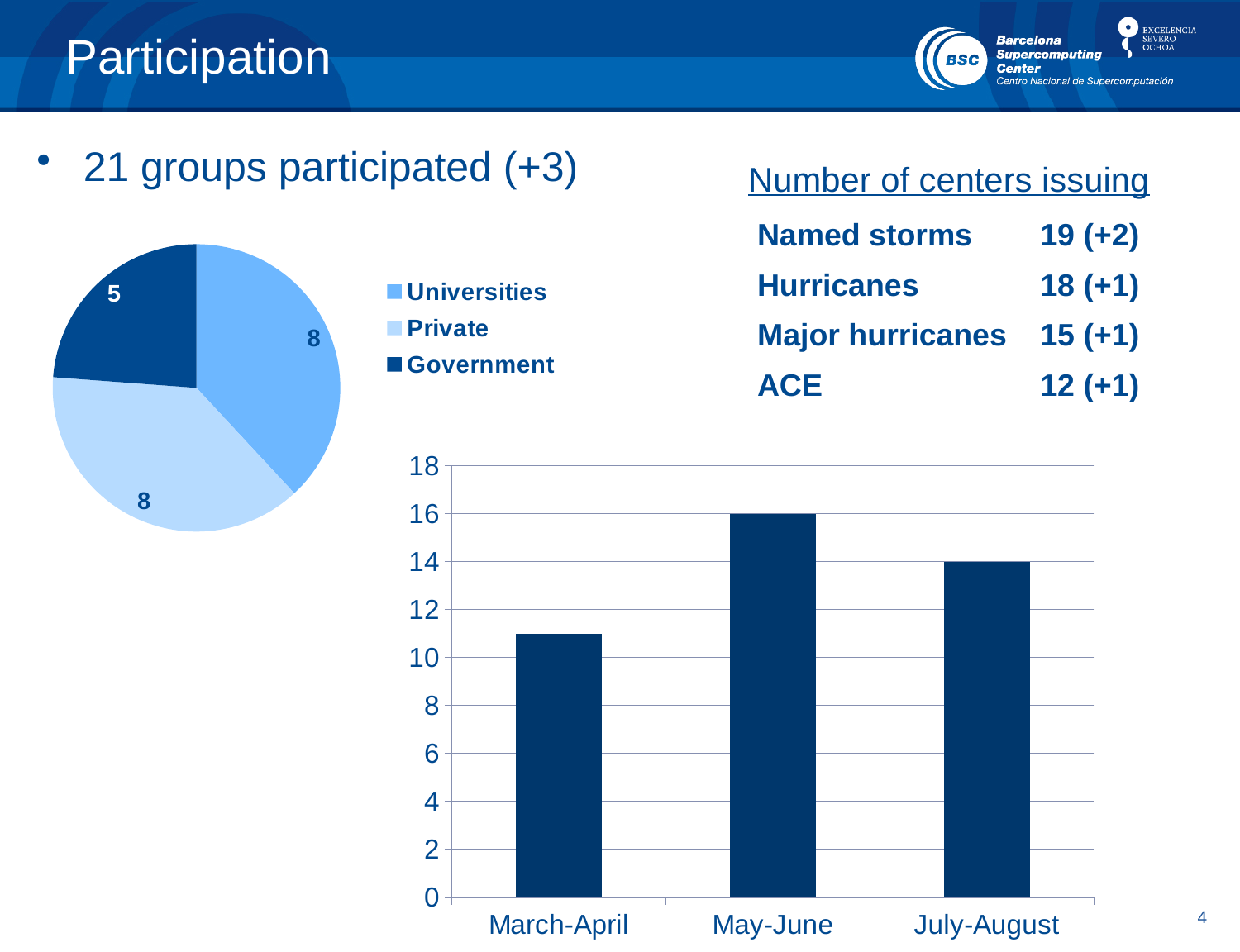

# Participation
21 groups participated (+3)

Number of centers issuing

### Chart

| Category |  |
|---|---|
| Universities | 8.0 |
| Private | 8.0 |
| Government | 5.0 |
| Named storms | 19 (+2) |
| --- | --- |
| Hurricanes | 18 (+1) |
| Major hurricanes | 15 (+1) |
| ACE | 12 (+1) |

### Chart

| Category |  |
|---|---|
| March-April | 11.0 |
| May-June | 16.0 |
| July-August | 14.0 |